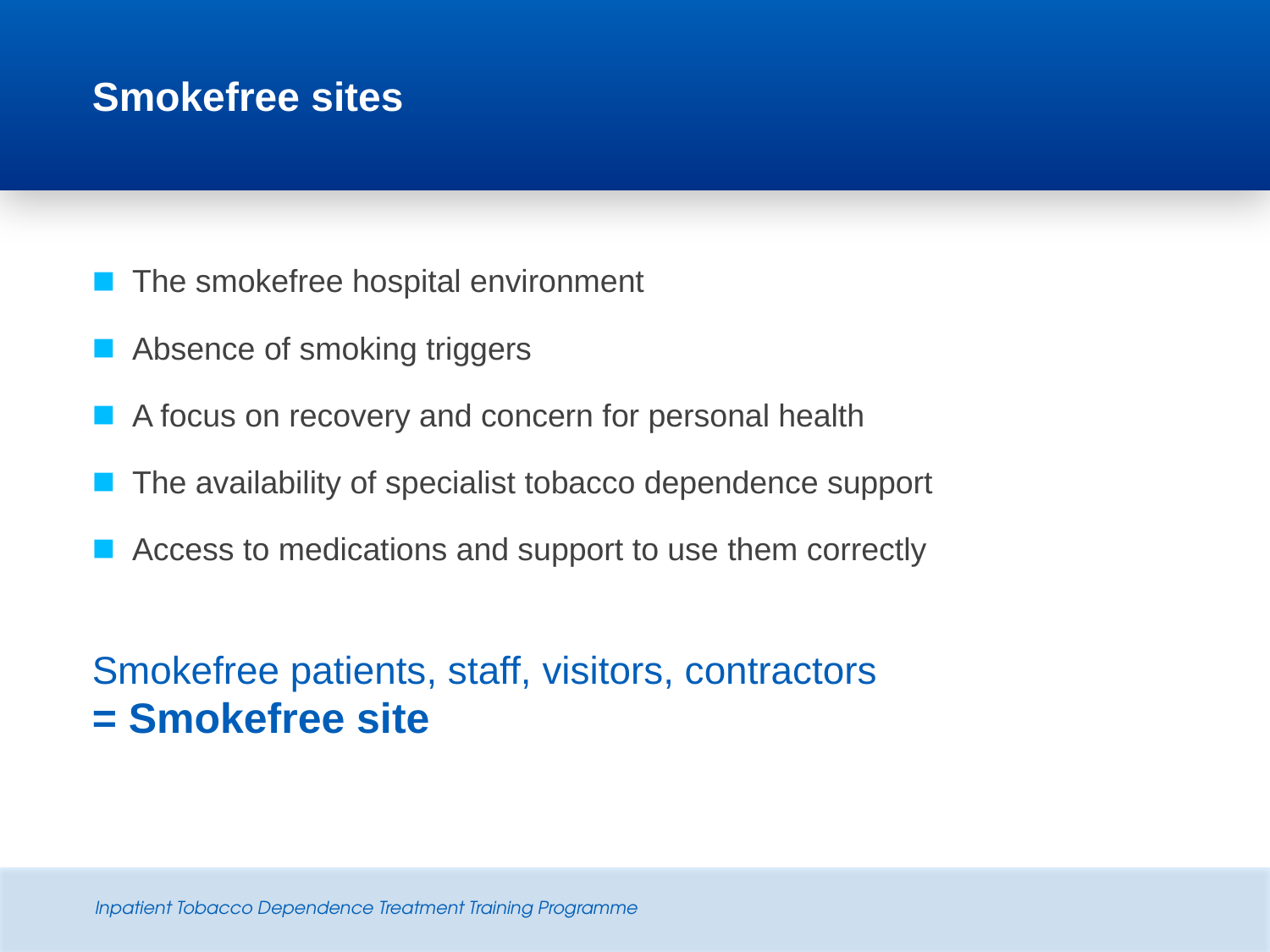

# Smokefree sites
The smokefree hospital environment
Absence of smoking triggers
A focus on recovery and concern for personal health
The availability of specialist tobacco dependence support
Access to medications and support to use them correctly

Smokefree patients, staff, visitors, contractors
= Smokefree site
Inpatient Tobacco Dependence Treatment Training Programme